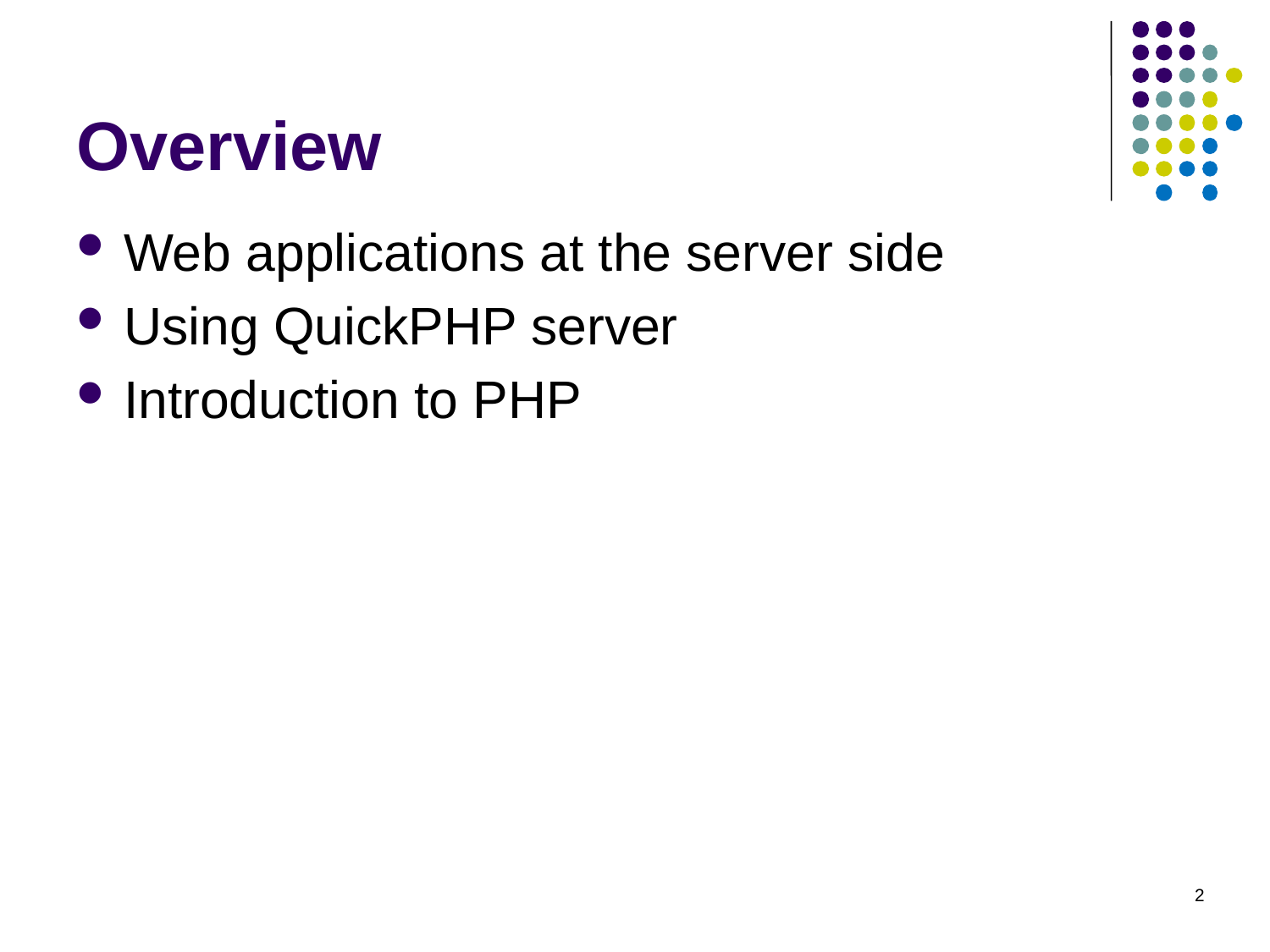

# Overview
Web applications at the server side
Using QuickPHP server
Introduction to PHP

2